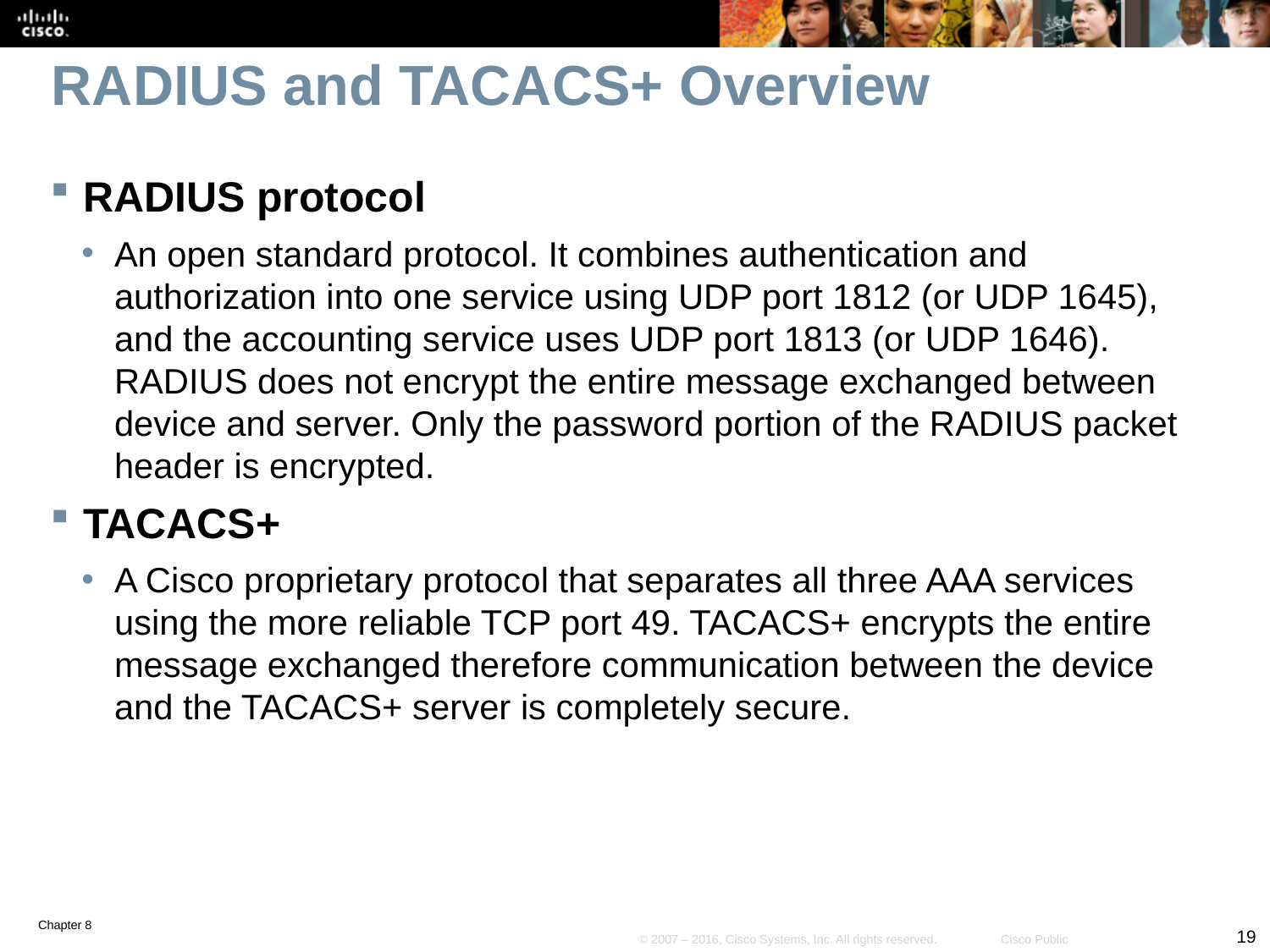

# RADIUS and TACACS+ Overview
RADIUS protocol
An open standard protocol. It combines authentication and authorization into one service using UDP port 1812 (or UDP 1645), and the accounting service uses UDP port 1813 (or UDP 1646). RADIUS does not encrypt the entire message exchanged between device and server. Only the password portion of the RADIUS packet header is encrypted.
TACACS+
A Cisco proprietary protocol that separates all three AAA services using the more reliable TCP port 49. TACACS+ encrypts the entire message exchanged therefore communication between the device and the TACACS+ server is completely secure.